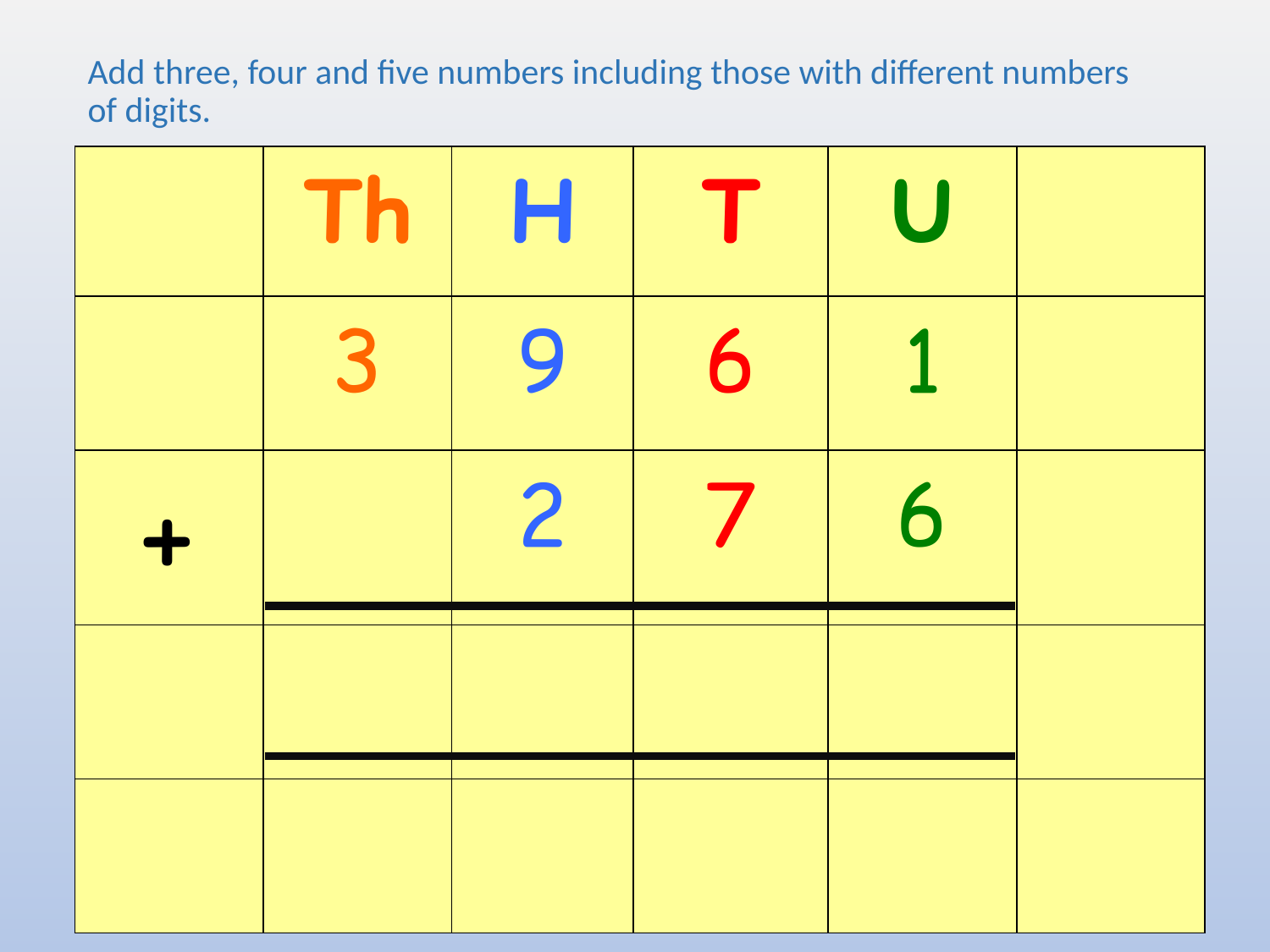

# Add three, four and five numbers including those with different numbers of digits.
|  | Th | H | T | U |  |
| --- | --- | --- | --- | --- | --- |
|  | 3 | 9 | 6 | 1 |  |
| + |  | 2 | 7 | 6 |  |
|  |  |  |  |  |  |
|  |  |  |  |  |  |